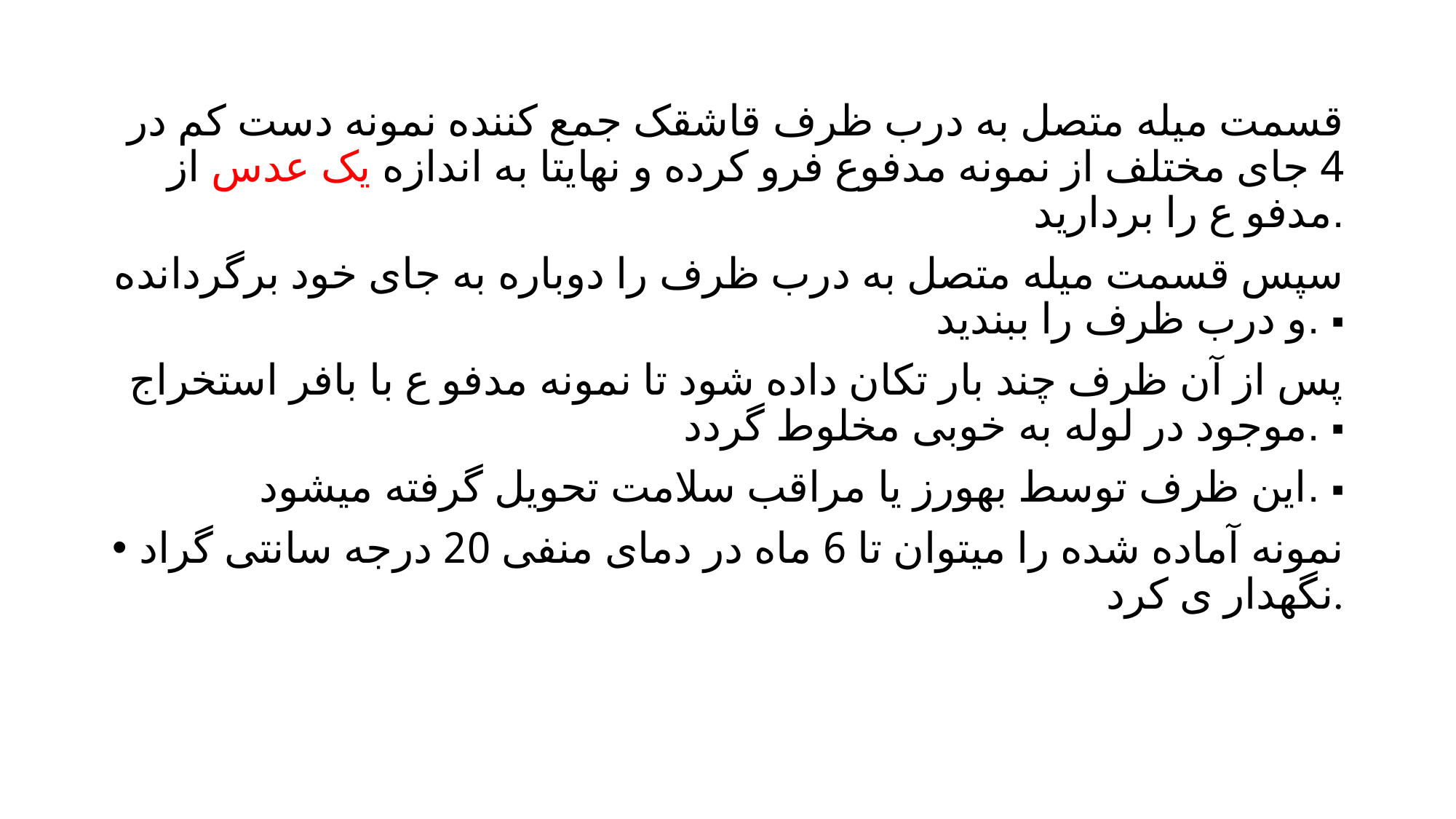

#
قسمت میله متصل به درب ظرف قاشقک جمع کننده نمونه دست کم در 4 جای مختلف از نمونه مدفوع فرو کرده و نهایتا به اندازه یک عدس از مدفو ع را بردارید.
سپس قسمت میله متصل به درب ظرف را دوباره به جای خود برگردانده و درب ظرف را ببندید. ▪
پس از آن ظرف چند بار تکان داده شود تا نمونه مدفو ع با بافر استخراج موجود در لوله به خوبی مخلوط گردد. ▪
این ظرف توسط بهورز یا مراقب سلامت تحویل گرفته میشود. ▪
نمونه آماده شده را میتوان تا 6 ماه در دمای منفی 20 درجه سانتی گراد نگهدار ی کرد.